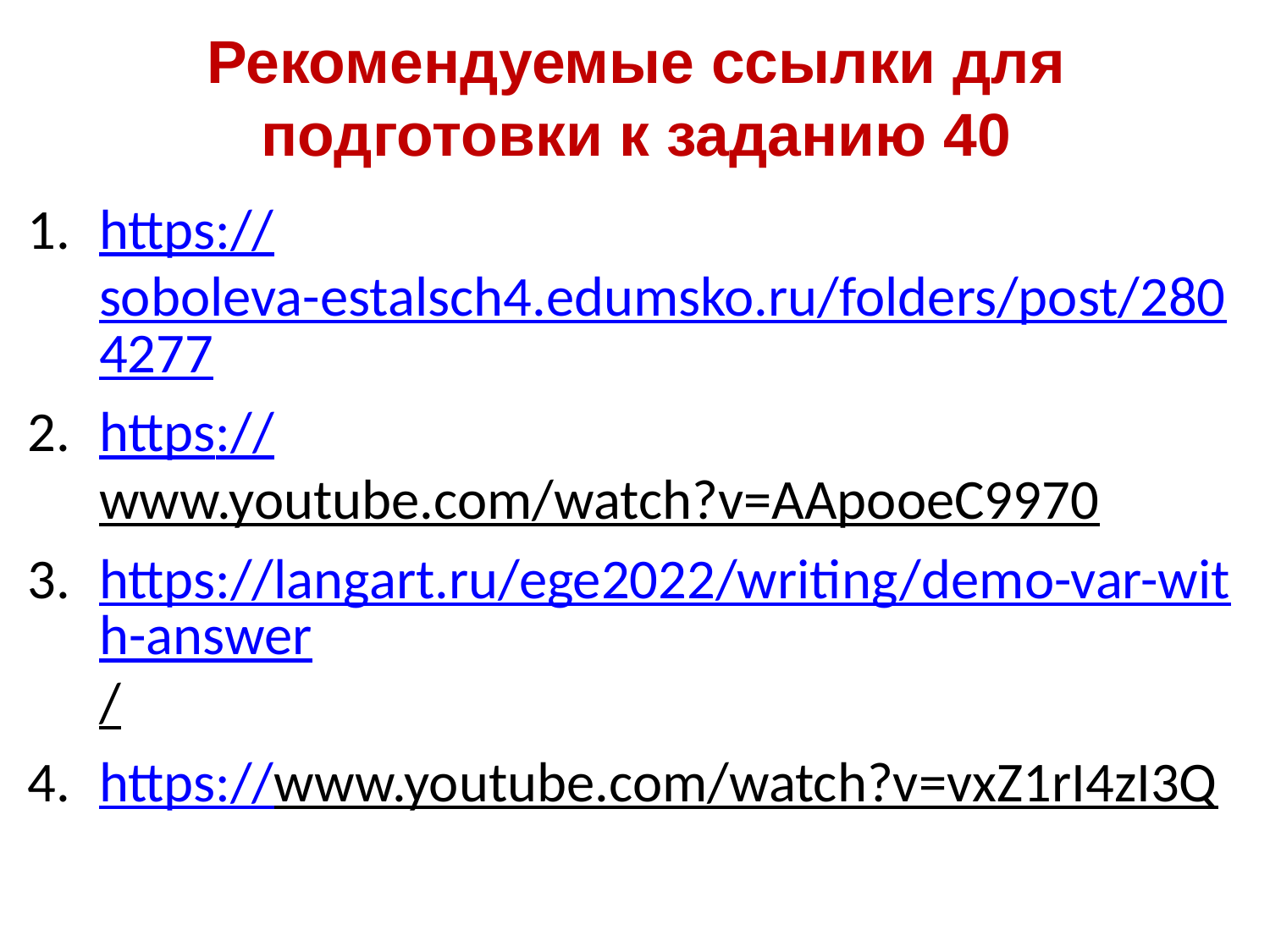

# Рекомендуемые ссылки для подготовки к заданию 40
https://soboleva-estalsch4.edumsko.ru/folders/post/2804277
https://www.youtube.com/watch?v=AApooeC9970
https://langart.ru/ege2022/writing/demo-var-with-answer/
https://www.youtube.com/watch?v=vxZ1rI4zI3Q